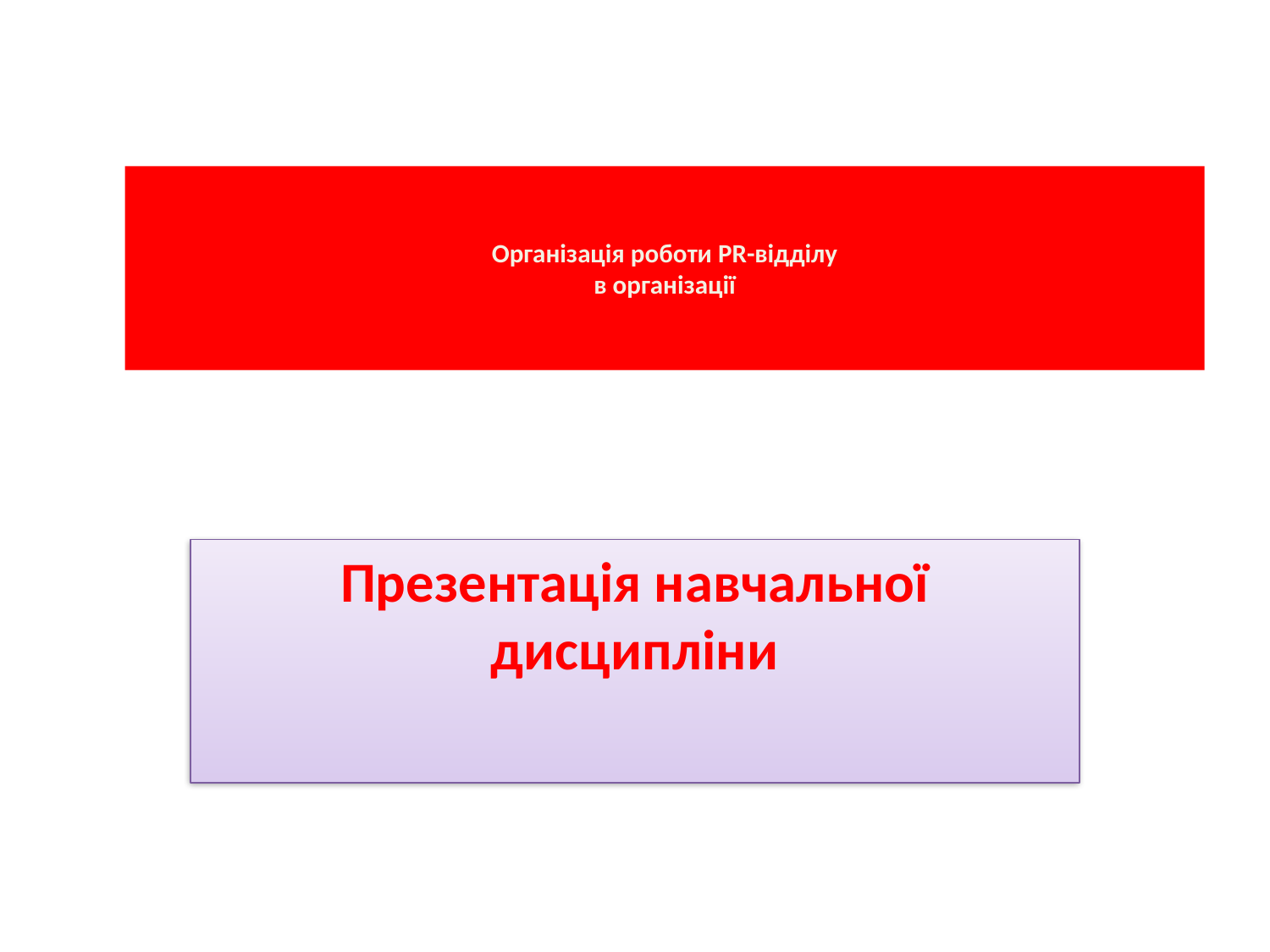

# Організація роботи PR-відділу в організації
Презентація навчальної дисципліни